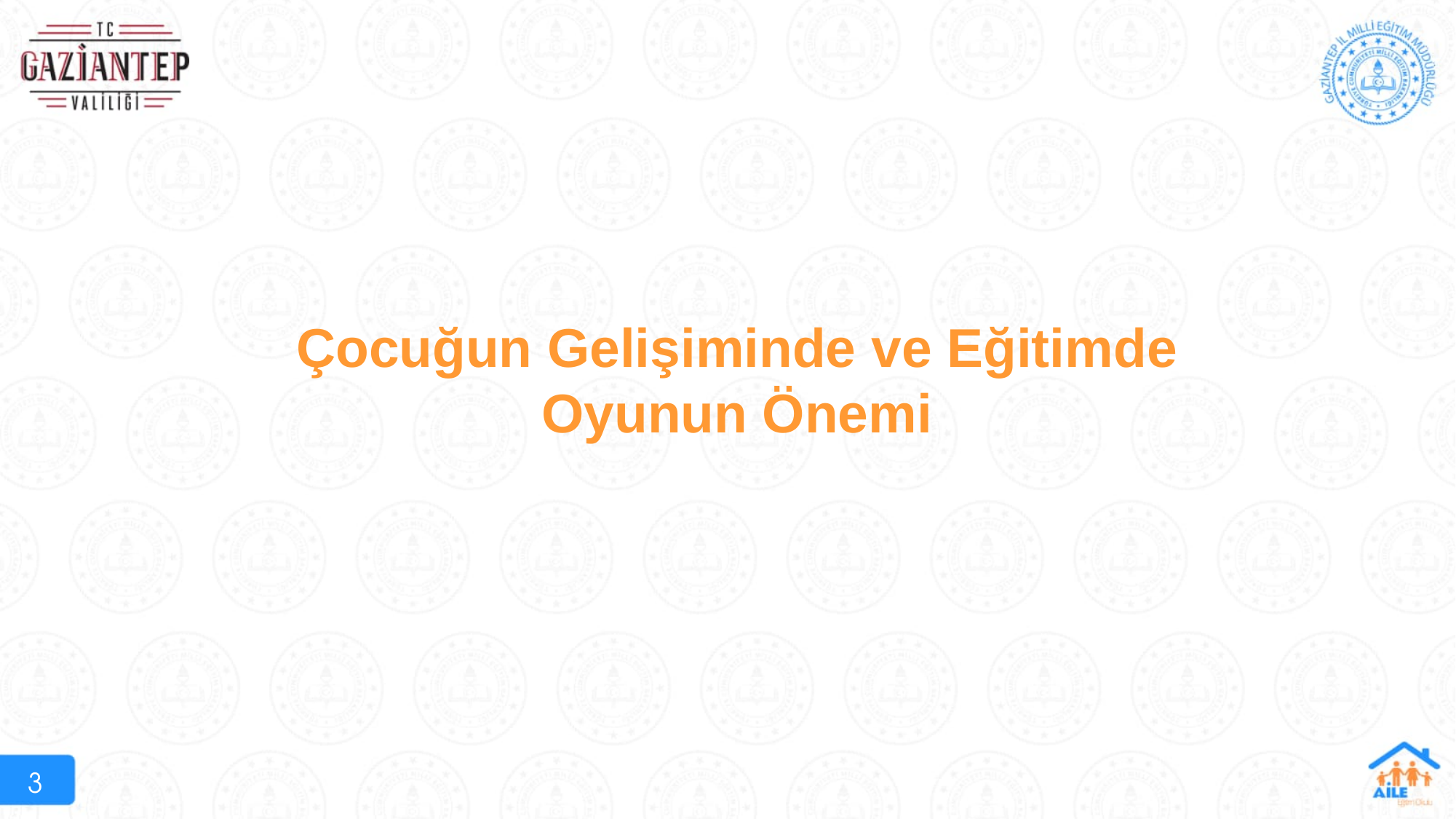

Çocuğun Gelişiminde ve Eğitimde Oyunun Önemi
3